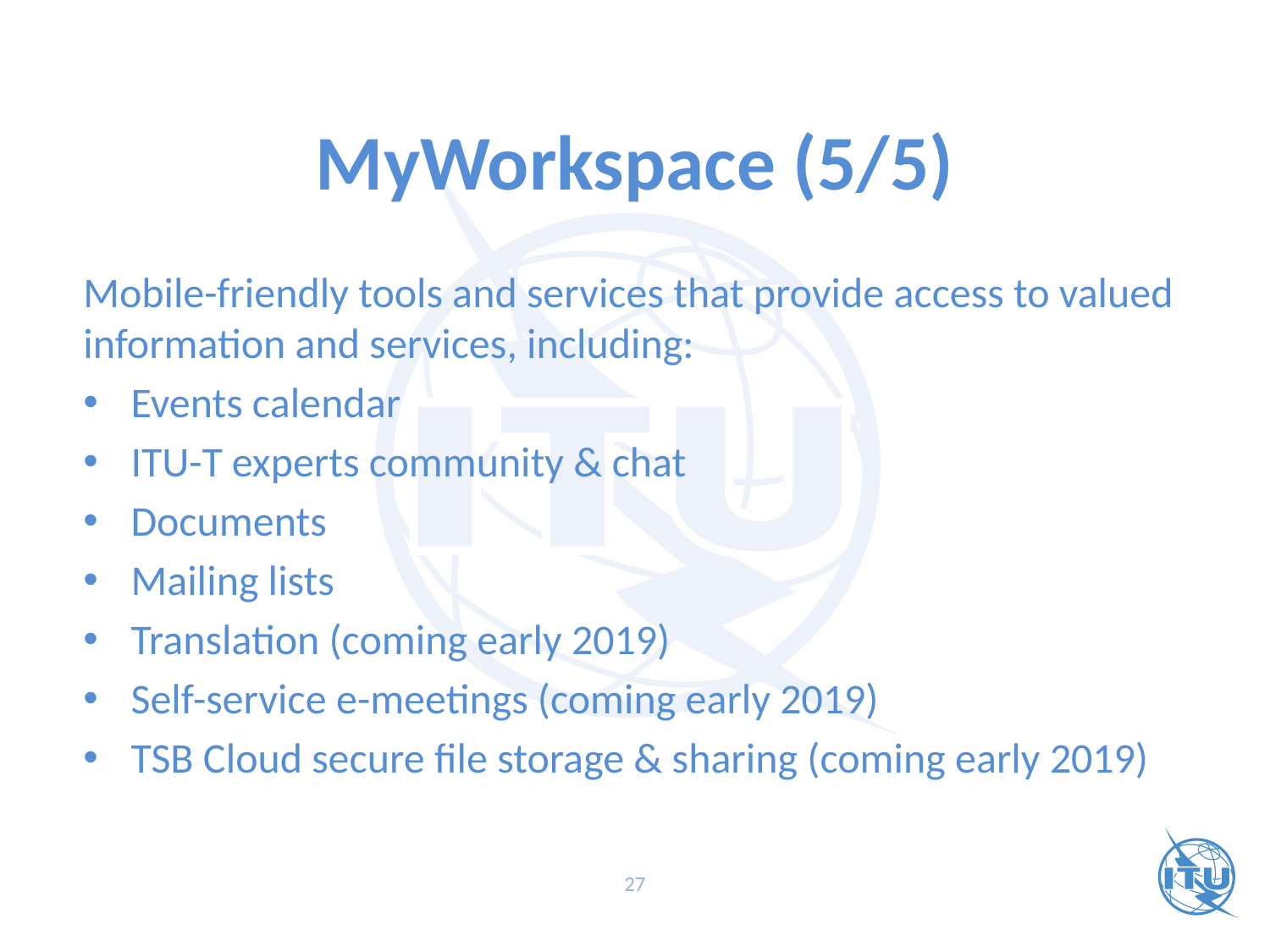

# MyWorkspace (5/5)
Mobile-friendly tools and services that provide access to valued information and services, including:
Events calendar
ITU-T experts community & chat
Documents
Mailing lists
Translation (coming early 2019)
Self-service e-meetings (coming early 2019)
TSB Cloud secure file storage & sharing (coming early 2019)
27